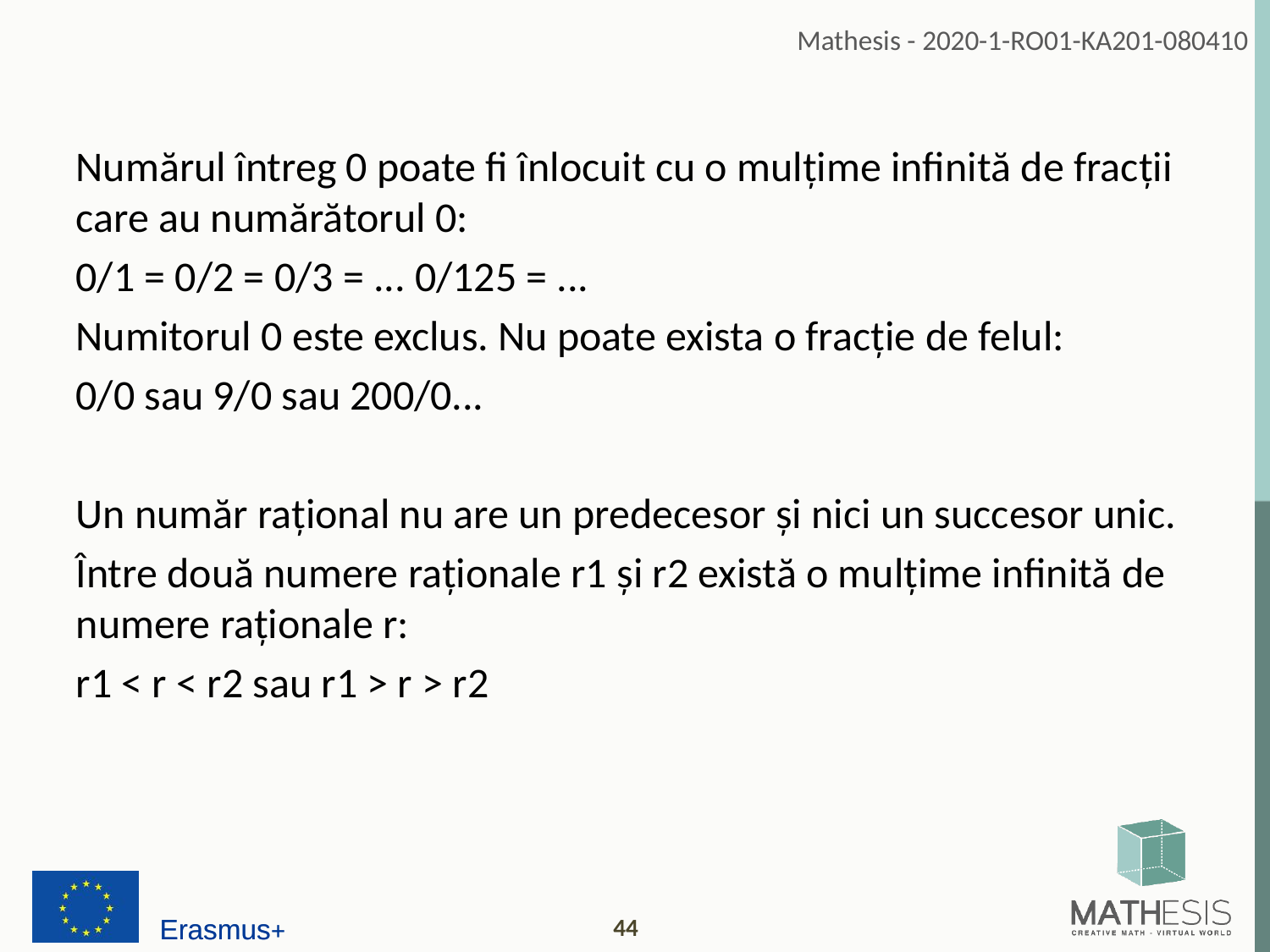

Numărul întreg 0 poate fi înlocuit cu o mulțime infinită de fracții care au numărătorul 0:
0/1 = 0/2 = 0/3 = ... 0/125 = ...
Numitorul 0 este exclus. Nu poate exista o fracție de felul:
0/0 sau 9/0 sau 200/0...

Un număr rațional nu are un predecesor și nici un succesor unic.
Între două numere raționale r1 și r2 există o mulțime infinită de numere raționale r:
r1 < r < r2 sau r1 > r > r2